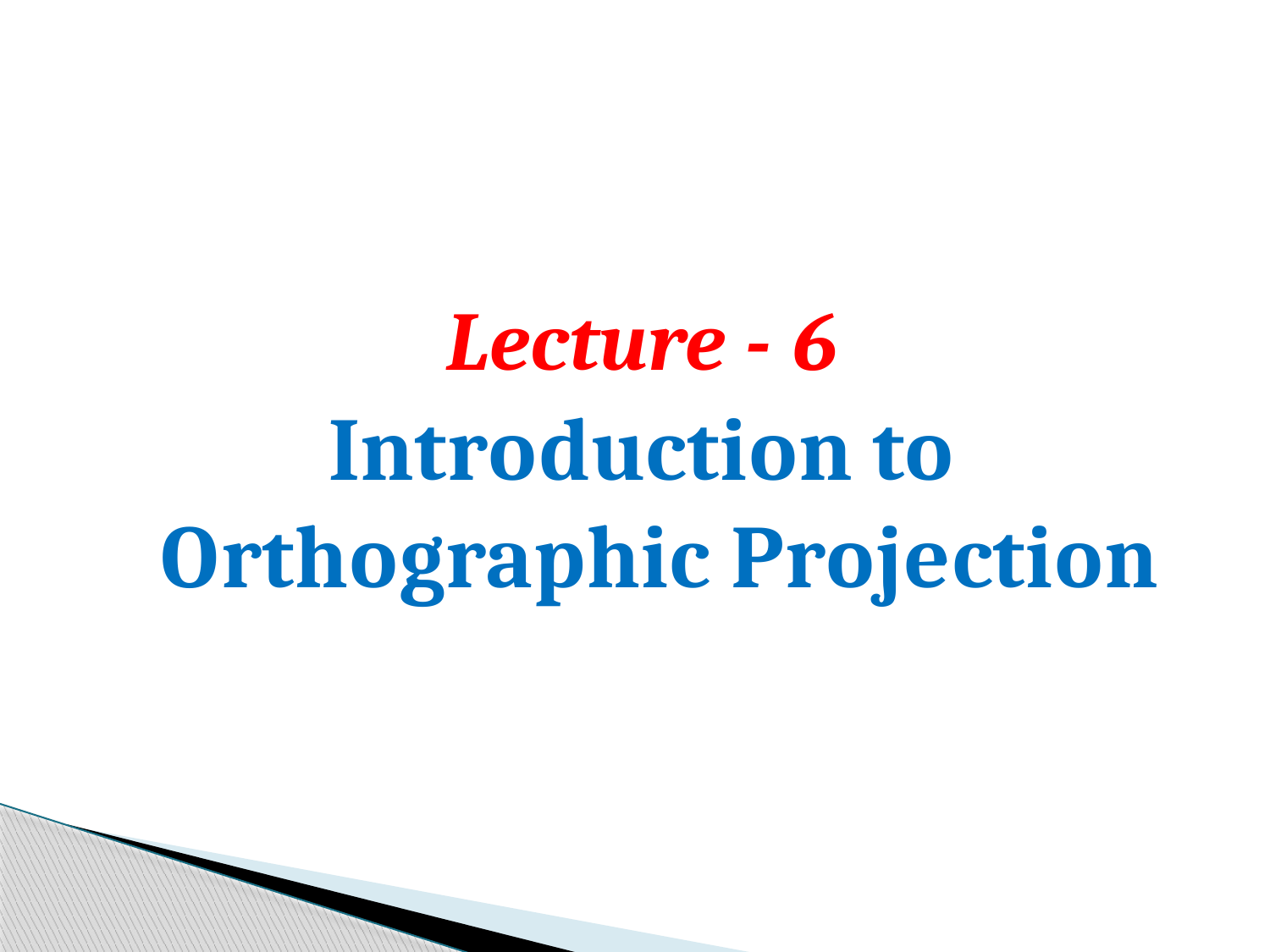

Lecture - 6
Introduction to Orthographic Projection